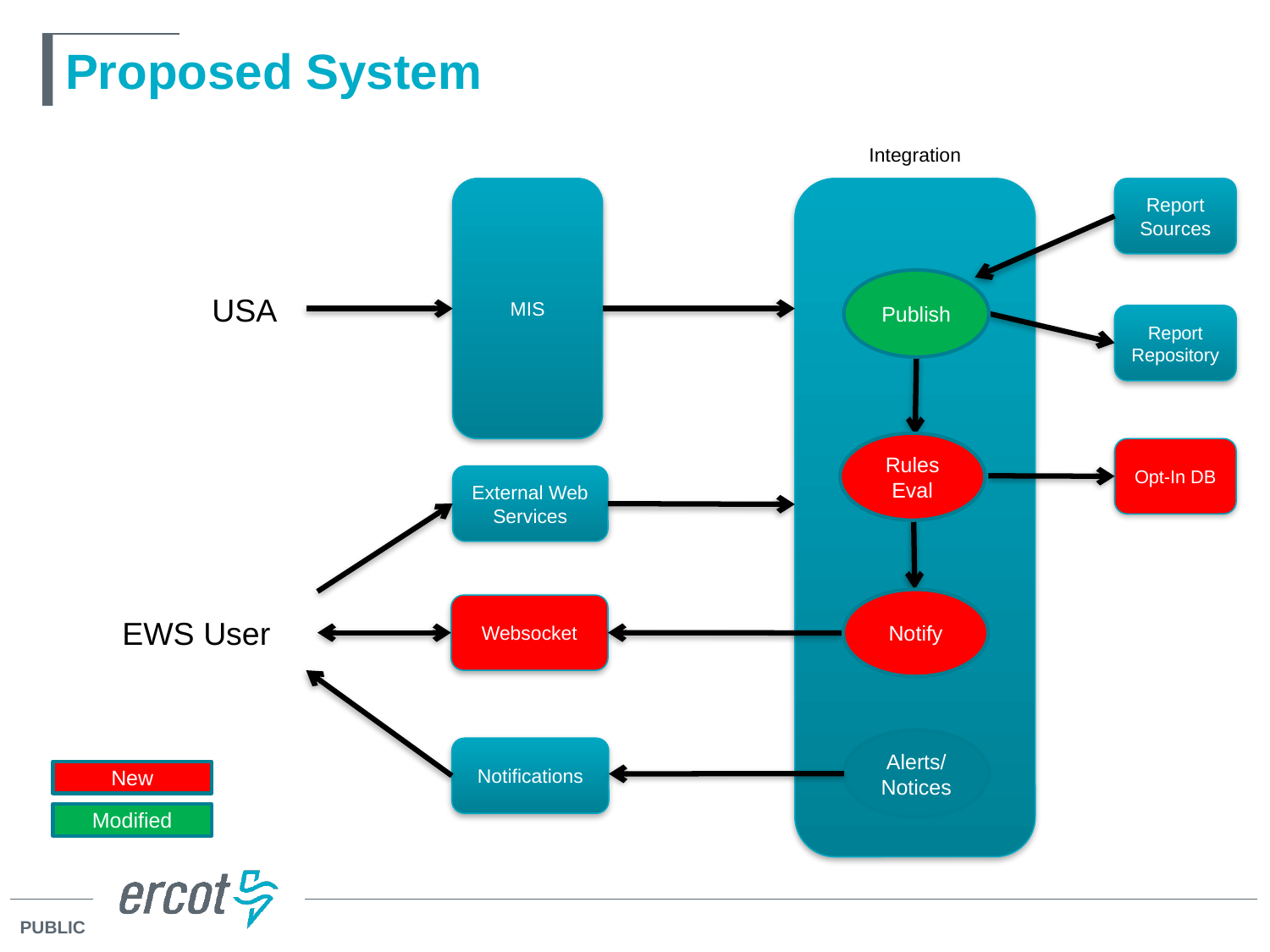

# Proposed System
Integration

MIS
Report Sources
Publish
USA
Report Repository
Rules Eval
Opt-In DB
External Web Services
Notify
Websocket
EWS User
Alerts/ Notices
Notifications
New
Modified